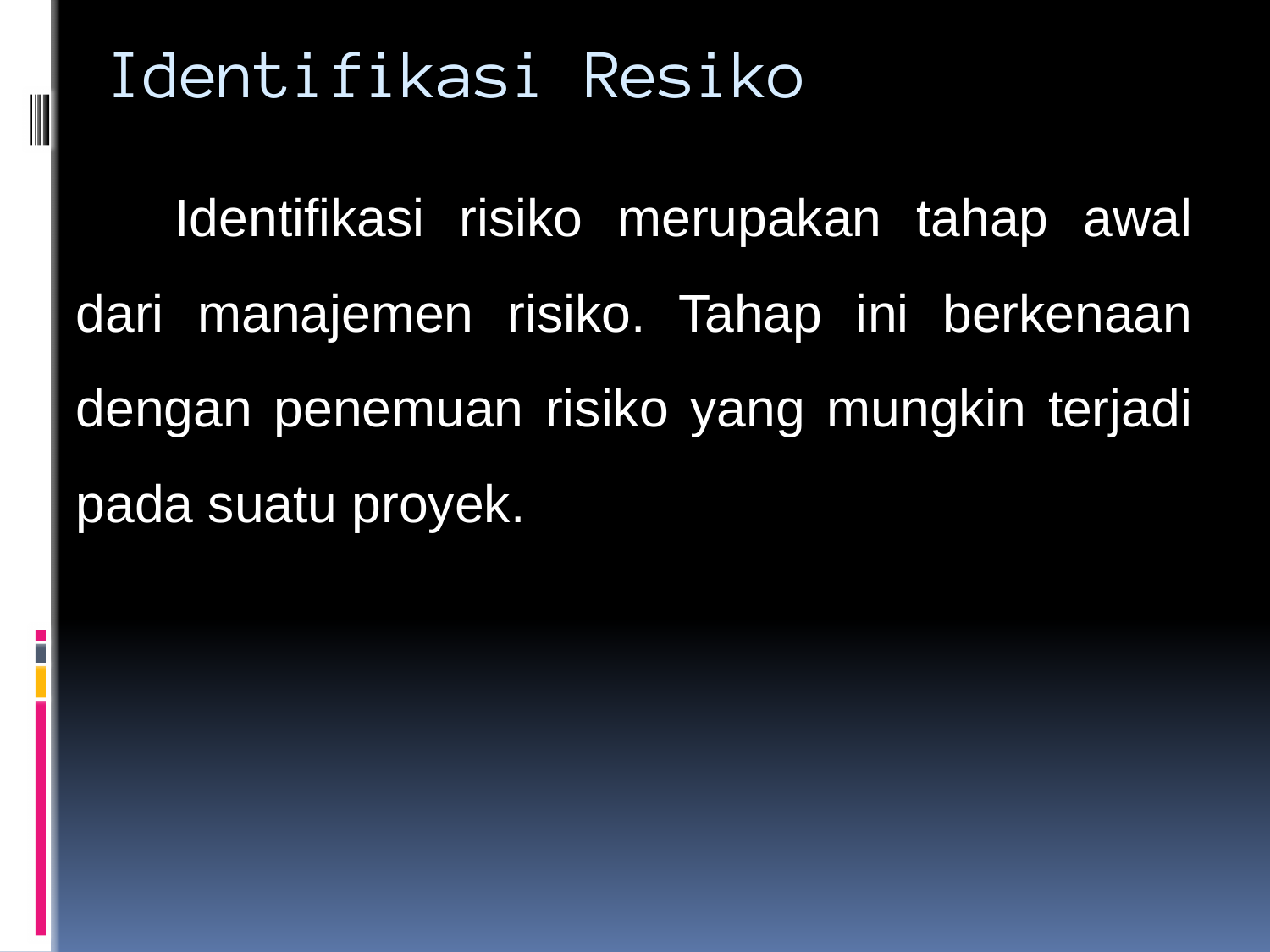

# Identifikasi Resiko
Identifikasi risiko merupakan tahap awal dari manajemen risiko. Tahap ini berkenaan dengan penemuan risiko yang mungkin terjadi pada suatu proyek.